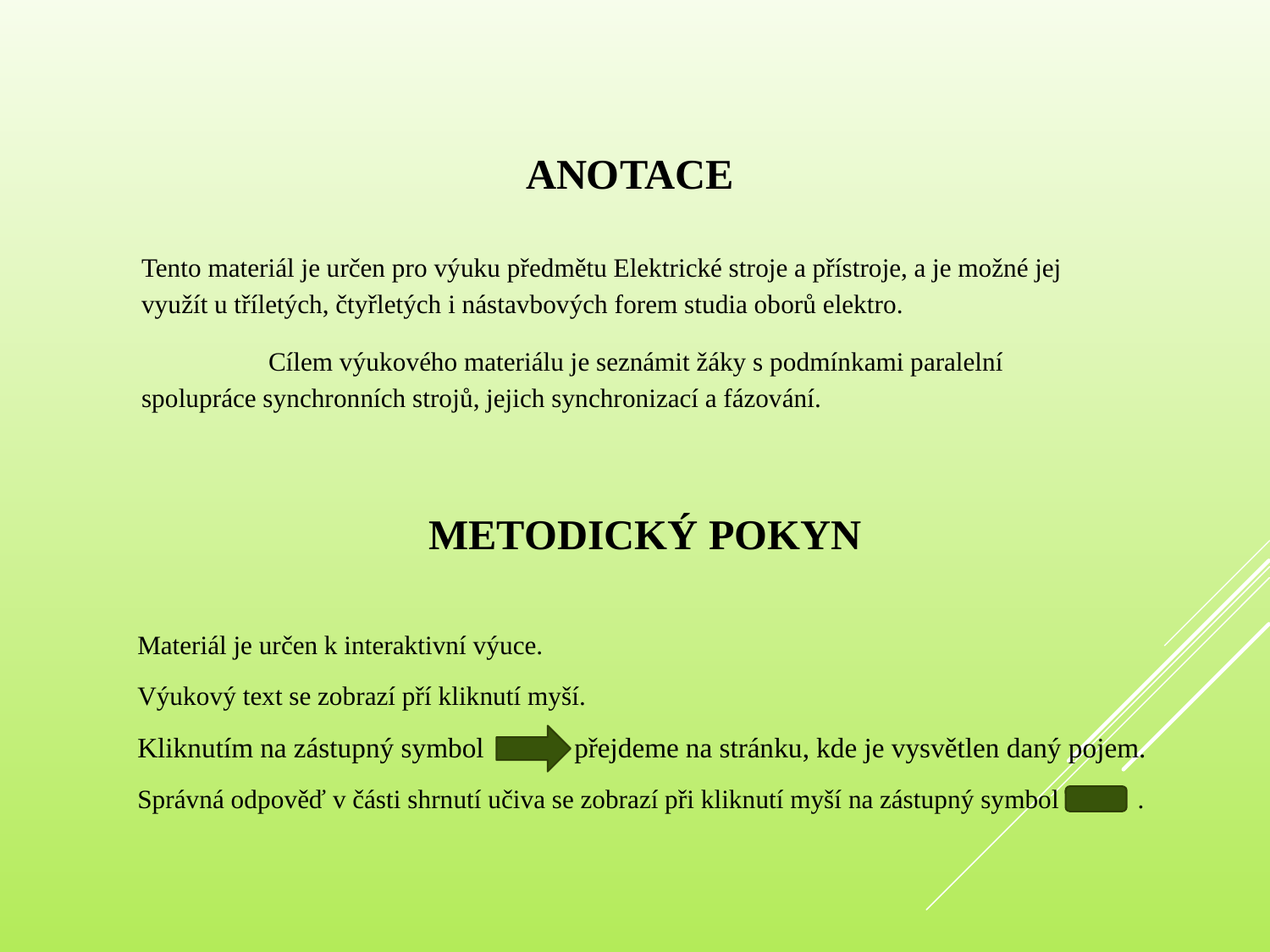

ANOTACE
Tento materiál je určen pro výuku předmětu Elektrické stroje a přístroje, a je možné jej využít u tříletých, čtyřletých i nástavbových forem studia oborů elektro.
	Cílem výukového materiálu je seznámit žáky s podmínkami paralelní spolupráce synchronních strojů, jejich synchronizací a fázování.
METODICKÝ POKYN

Materiál je určen k interaktivní výuce.
Výukový text se zobrazí pří kliknutí myší.
Kliknutím na zástupný symbol 	        přejdeme na stránku, kde je vysvětlen daný pojem.
Správná odpověď v části shrnutí učiva se zobrazí při kliknutí myší na zástupný symbol            .